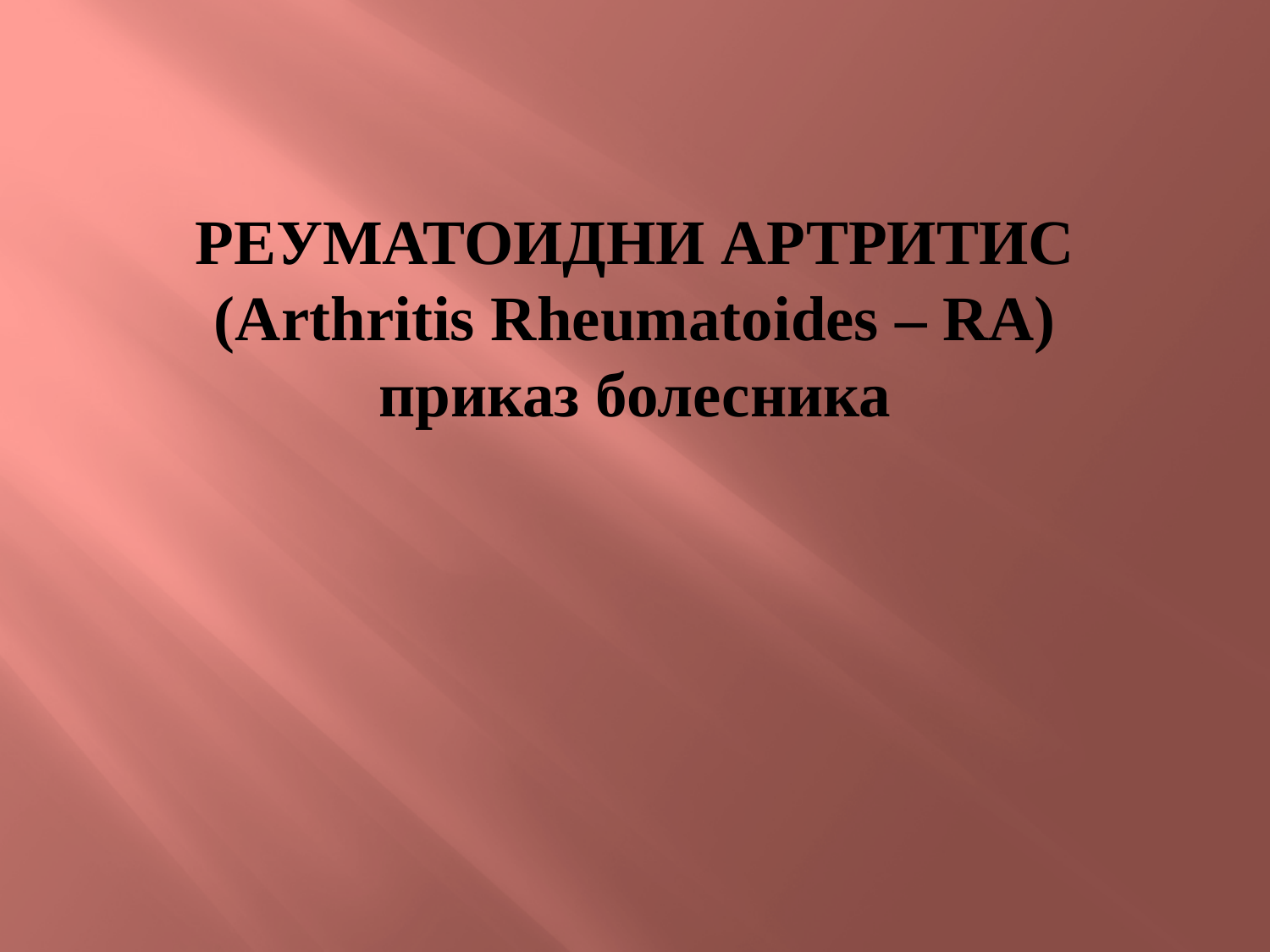

# РЕУМАТОИДНИ АРТРИТИС (Arthritis Rheumatoides – RA) приказ болесника